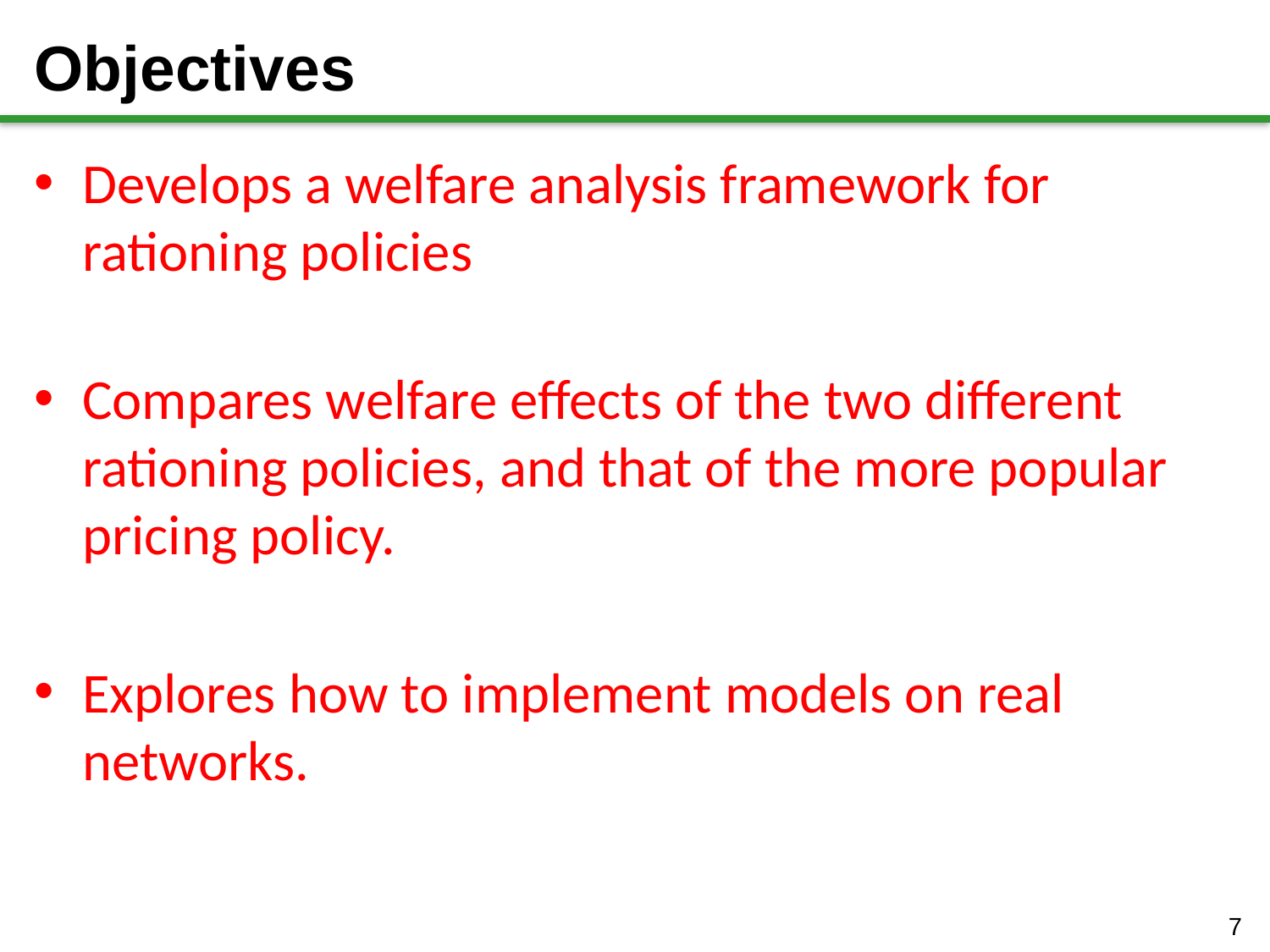

# Objectives

Develops a welfare analysis framework for rationing policies

Compares welfare effects of the two different rationing policies, and that of the more popular pricing policy.

Explores how to implement models on real networks.

7